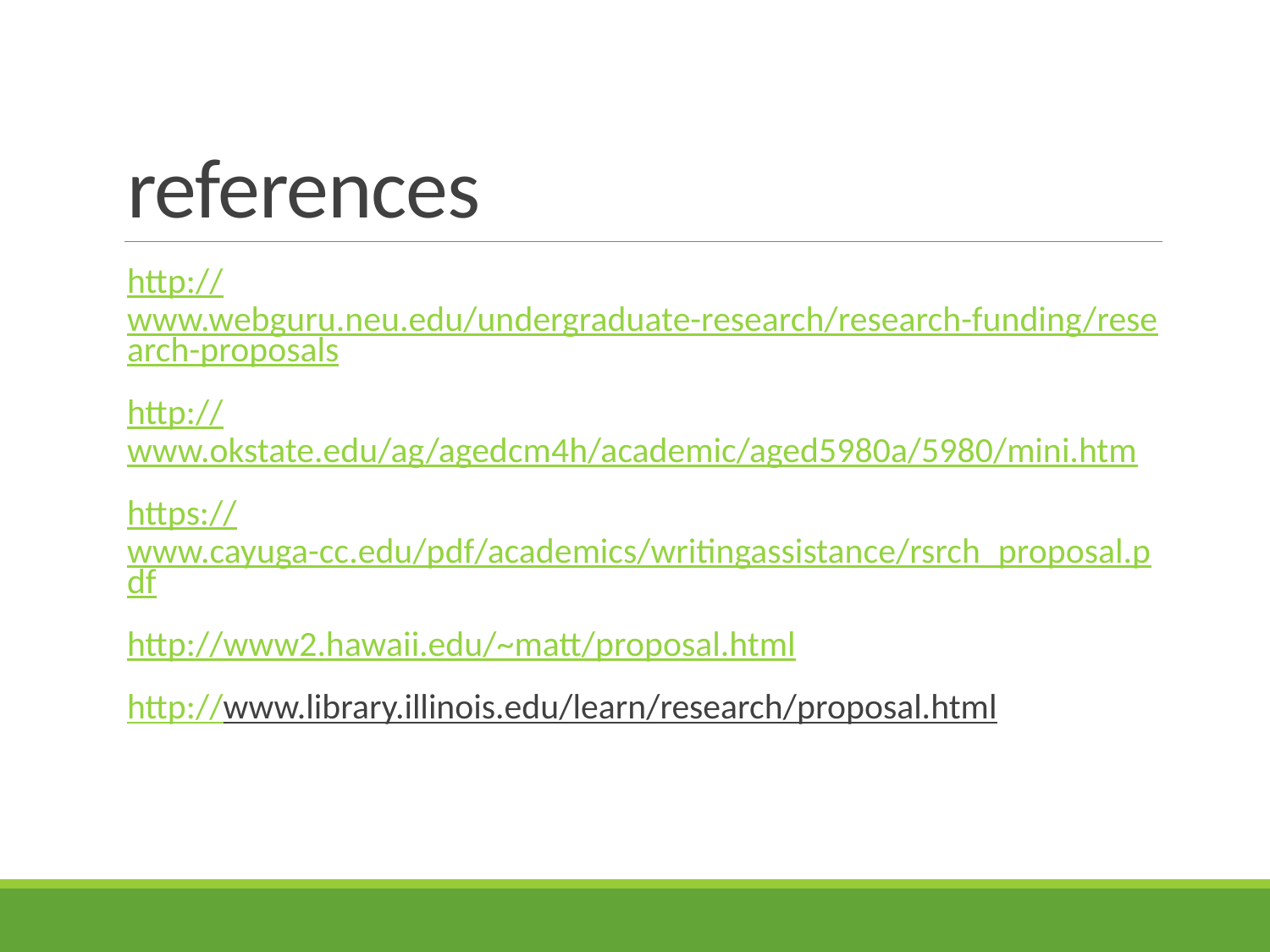

# references
http://www.webguru.neu.edu/undergraduate-research/research-funding/research-proposals
http://www.okstate.edu/ag/agedcm4h/academic/aged5980a/5980/mini.htm
https://www.cayuga-cc.edu/pdf/academics/writingassistance/rsrch_proposal.pdf
http://www2.hawaii.edu/~matt/proposal.html
http://www.library.illinois.edu/learn/research/proposal.html